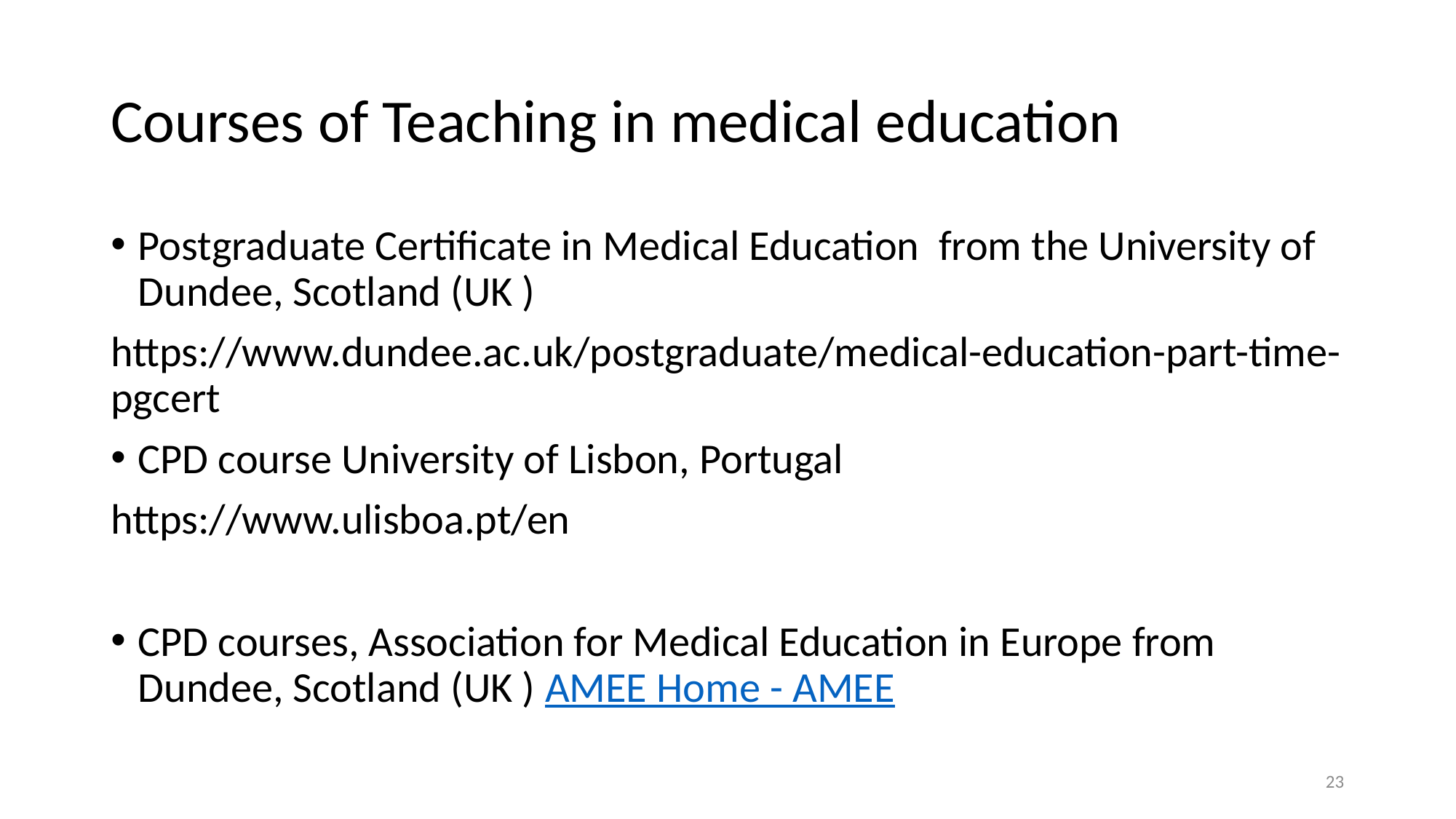

# Courses of Teaching in medical education
Postgraduate Certificate in Medical Education  from the University of Dundee, Scotland (UK )
https://www.dundee.ac.uk/postgraduate/medical-education-part-time-pgcert
CPD course University of Lisbon, Portugal
https://www.ulisboa.pt/en

CPD courses, Association for Medical Education in Europe from Dundee, Scotland (UK ) AMEE Home - AMEE

23